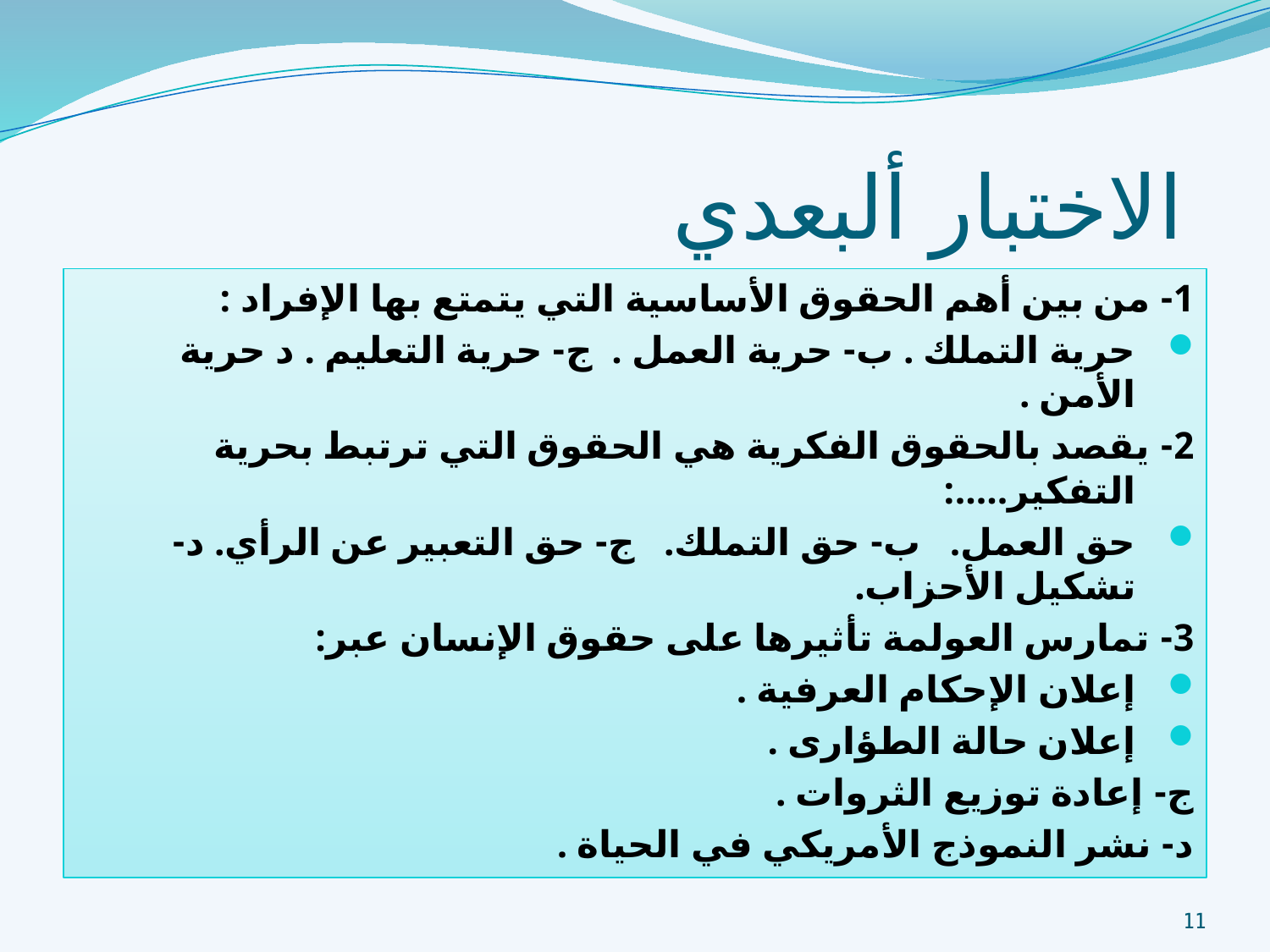

# الاختبار ألبعدي
1- من بين أهم الحقوق الأساسية التي يتمتع بها الإفراد :
حرية التملك . ب- حرية العمل .  ج- حرية التعليم . د حرية الأمن .
2- يقصد بالحقوق الفكرية هي الحقوق التي ترتبط بحرية التفكير.....:
حق العمل.   ب- حق التملك.   ج- حق التعبير عن الرأي. د- تشكيل الأحزاب.
3- تمارس العولمة تأثيرها على حقوق الإنسان عبر:
إعلان الإحكام العرفية .
إعلان حالة الطؤارى .
ج- إعادة توزيع الثروات .
د- نشر النموذج الأمريكي في الحياة .

11